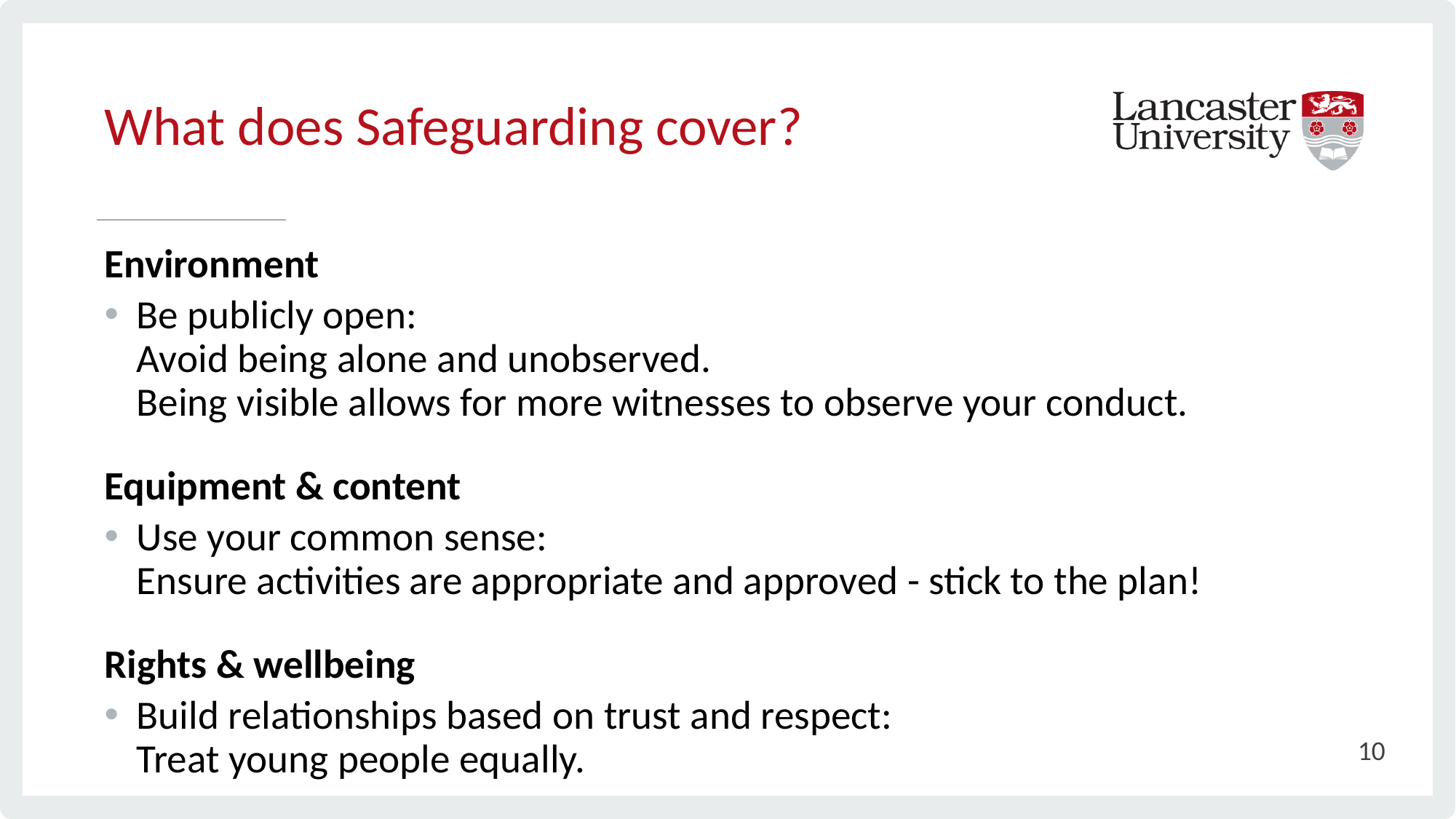

# What does Safeguarding cover?
Environment
Be publicly open:
Avoid being alone and unobserved.
Being visible allows for more witnesses to observe your conduct.

Equipment & content
Use your common sense:
Ensure activities are appropriate and approved - stick to the plan!

Rights & wellbeing
Build relationships based on trust and respect:
Treat young people equally.

10